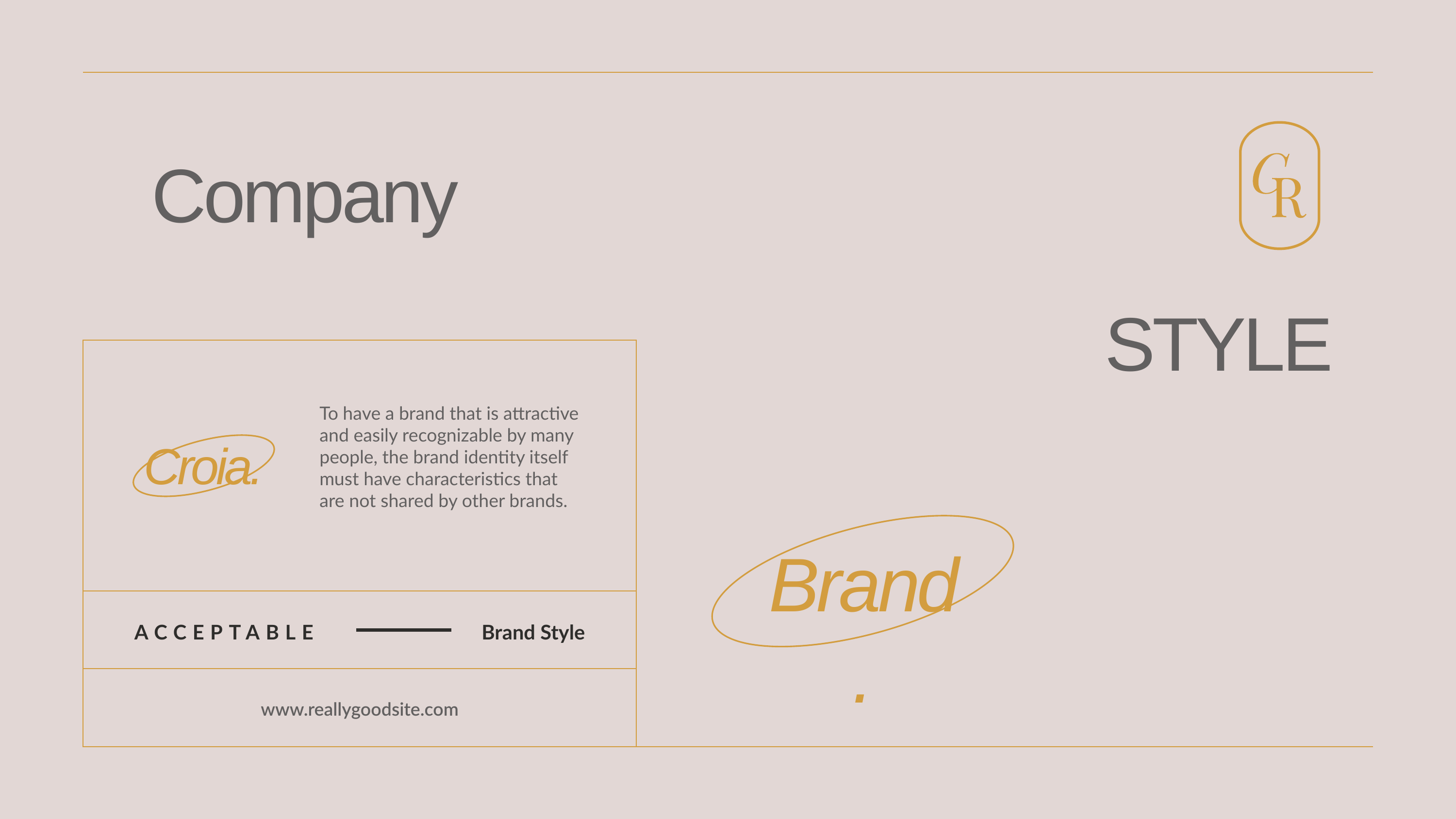

Company

STYLE

To have a brand that is attractive and easily recognizable by many people, the brand identity itself must have characteristics that are not shared by other brands.
Croia.

Brand.

ACCEPTABLE
Brand Style
www.reallygoodsite.com